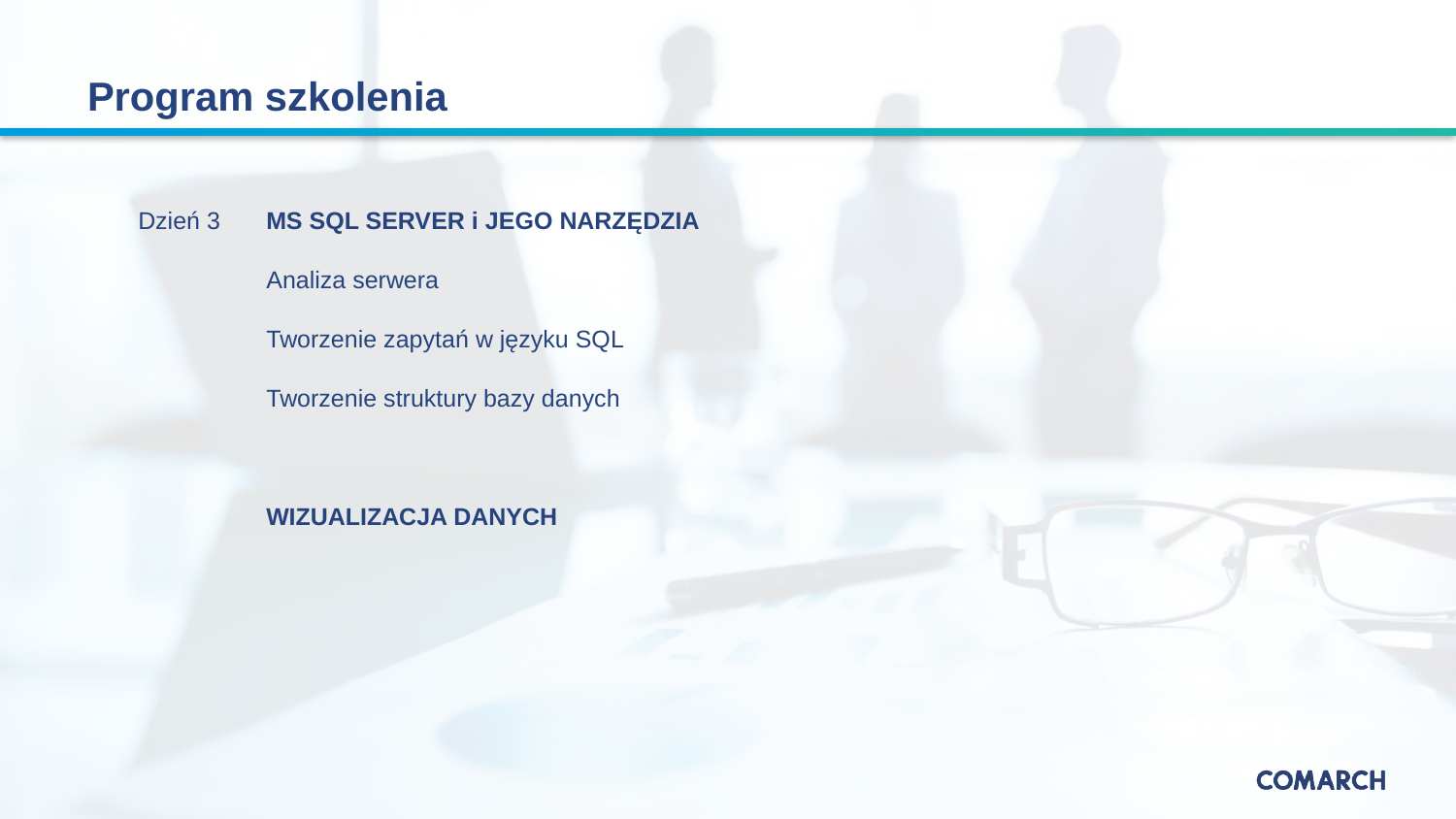

# Program szkolenia
Dzień 3
MS SQL SERVER i JEGO NARZĘDZIA

Analiza serwera

Tworzenie zapytań w języku SQL

Tworzenie struktury bazy danych

WIZUALIZACJA DANYCH